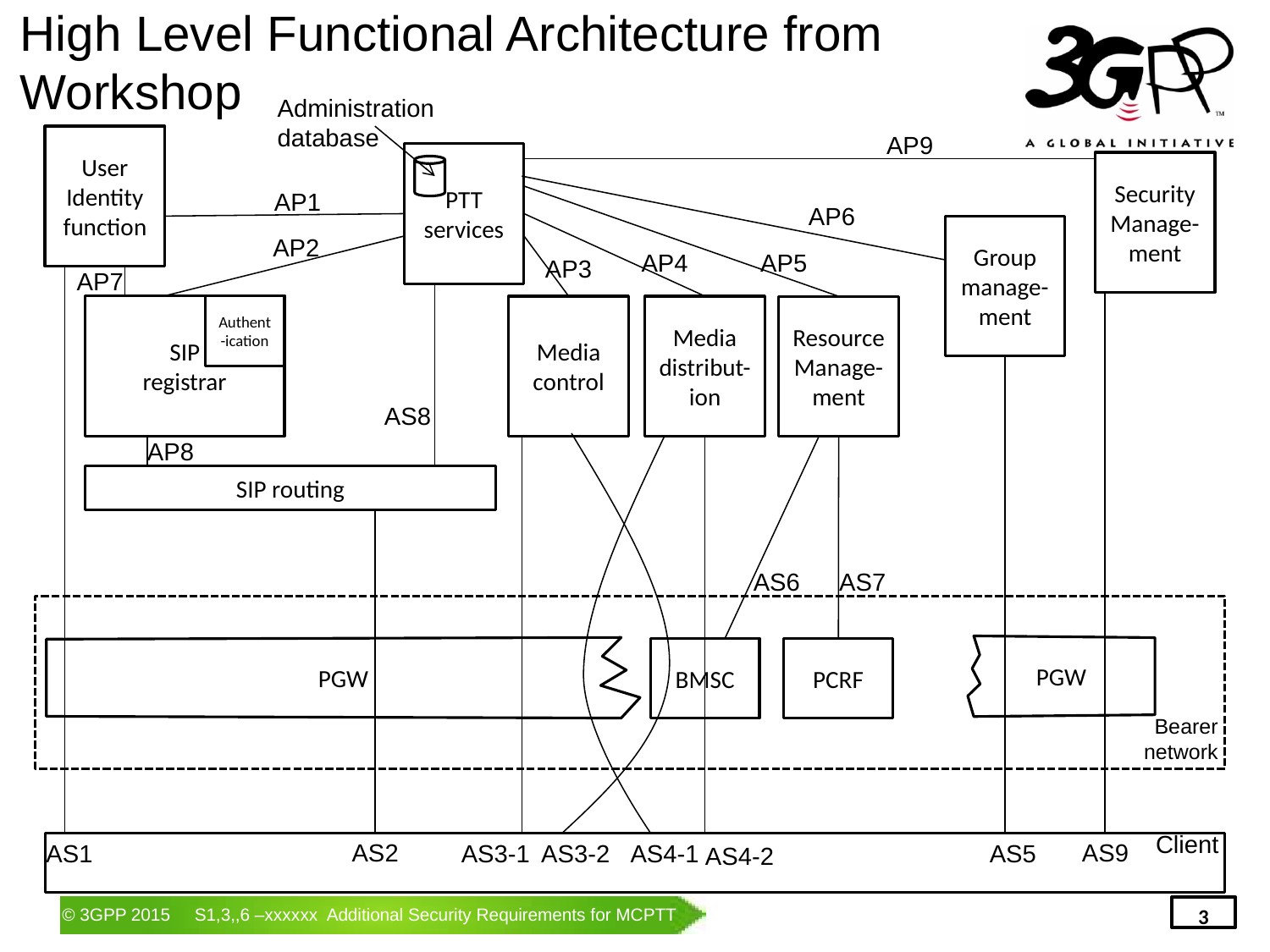

High Level Functional Architecture from Workshop
Administration database
AP9
User Identity
function
PTT services
SecurityManage-ment

AP1
AP6
Group manage-ment
AP2
AP4
AP5
AP3
AP7
Authent-ication
SIP
registrar
Media control
Media distribut-ion
Resource Manage-ment
AS8
AP8

SIP routing
AS7
AS6

PGW
PGW
BMSC
PCRF
Bearer network
Client
AS9
AS2
AS5
AS3-1
AS1
AS4-1
AS3-2

AS4-2